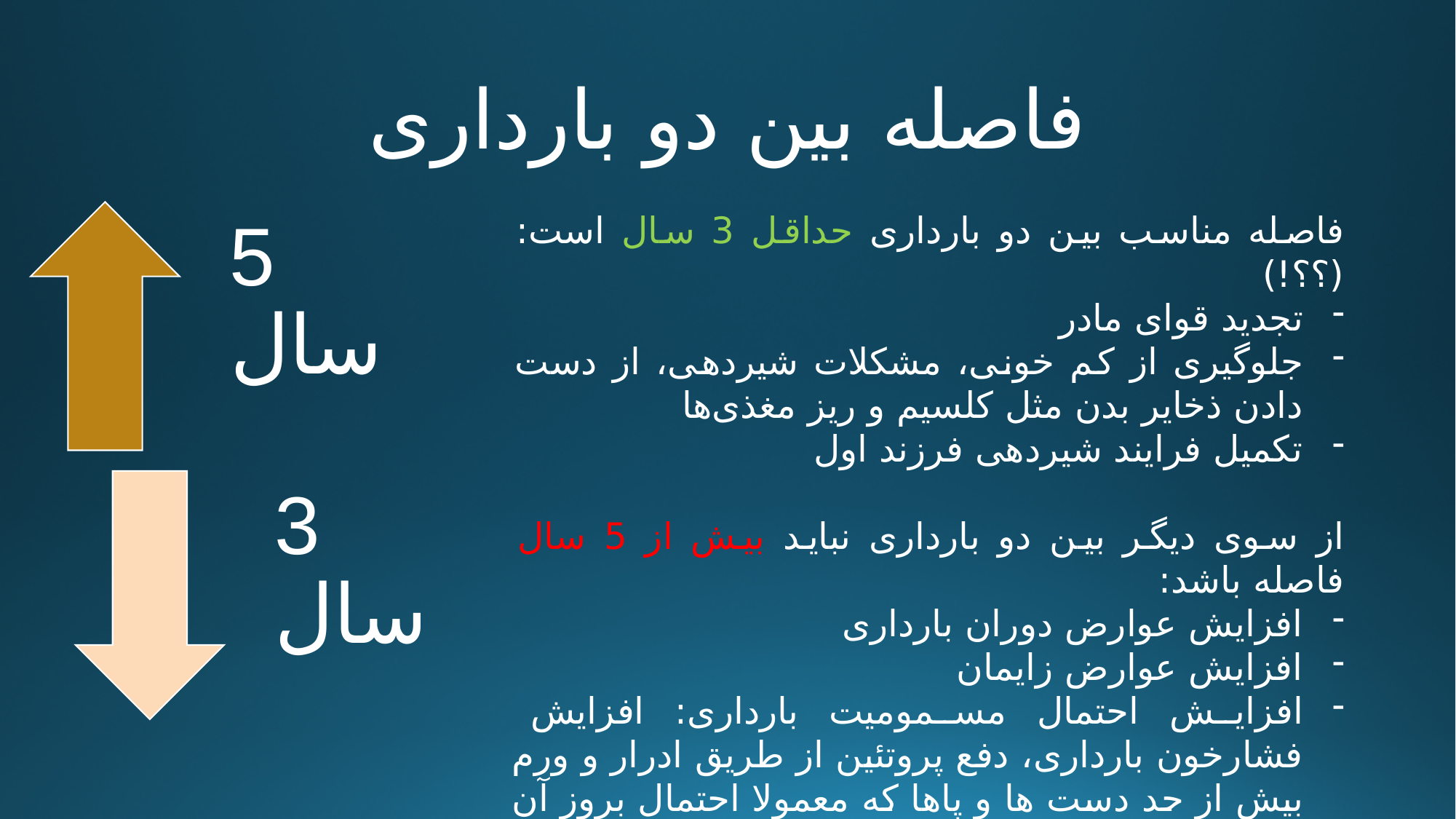

# فاصله بین دو بارداری
5 سال
3 سال
فاصله مناسب بین دو بارداری حداقل 3 سال است: (؟؟!)
تجدید قوای مادر
جلوگیری از کم خونی، مشکلات شیردهی، از دست دادن ذخایر بدن مثل کلسیم و ریز مغذی‌ها
تکمیل فرایند شیردهی فرزند اول

از سوی دیگر بین دو بارداری نباید بیش از 5 سال فاصله باشد:
افزایش عوارض دوران بارداری
افزایش عوارض زایمان
افزایش احتمال مسمومیت بارداری: افزایش فشارخون بارداری، دفع پروتئین از طریق ادرار و ورم بیش از حد دست ها و پاها که معمولا احتمال بروز آن در خانم هایی که فاصله بین دو بارداری آنها بیش از 5 سال است، بیشتر است.